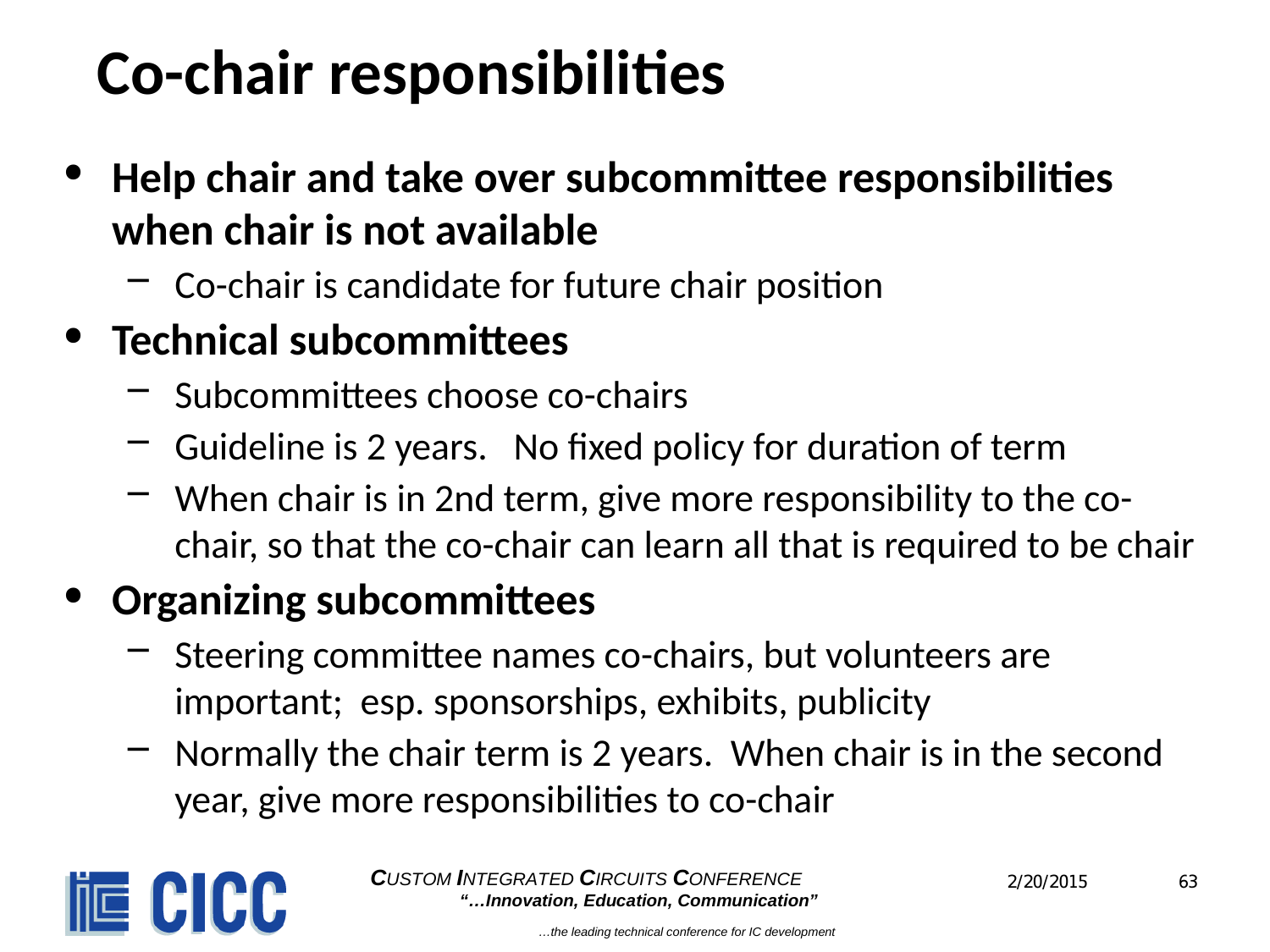

# Co-chair responsibilities
Help chair and take over subcommittee responsibilities when chair is not available
Co-chair is candidate for future chair position
Technical subcommittees
Subcommittees choose co-chairs
Guideline is 2 years.   No fixed policy for duration of term
When chair is in 2nd term, give more responsibility to the co-chair, so that the co-chair can learn all that is required to be chair
Organizing subcommittees
Steering committee names co-chairs, but volunteers are important;  esp. sponsorships, exhibits, publicity
Normally the chair term is 2 years.  When chair is in the second year, give more responsibilities to co-chair